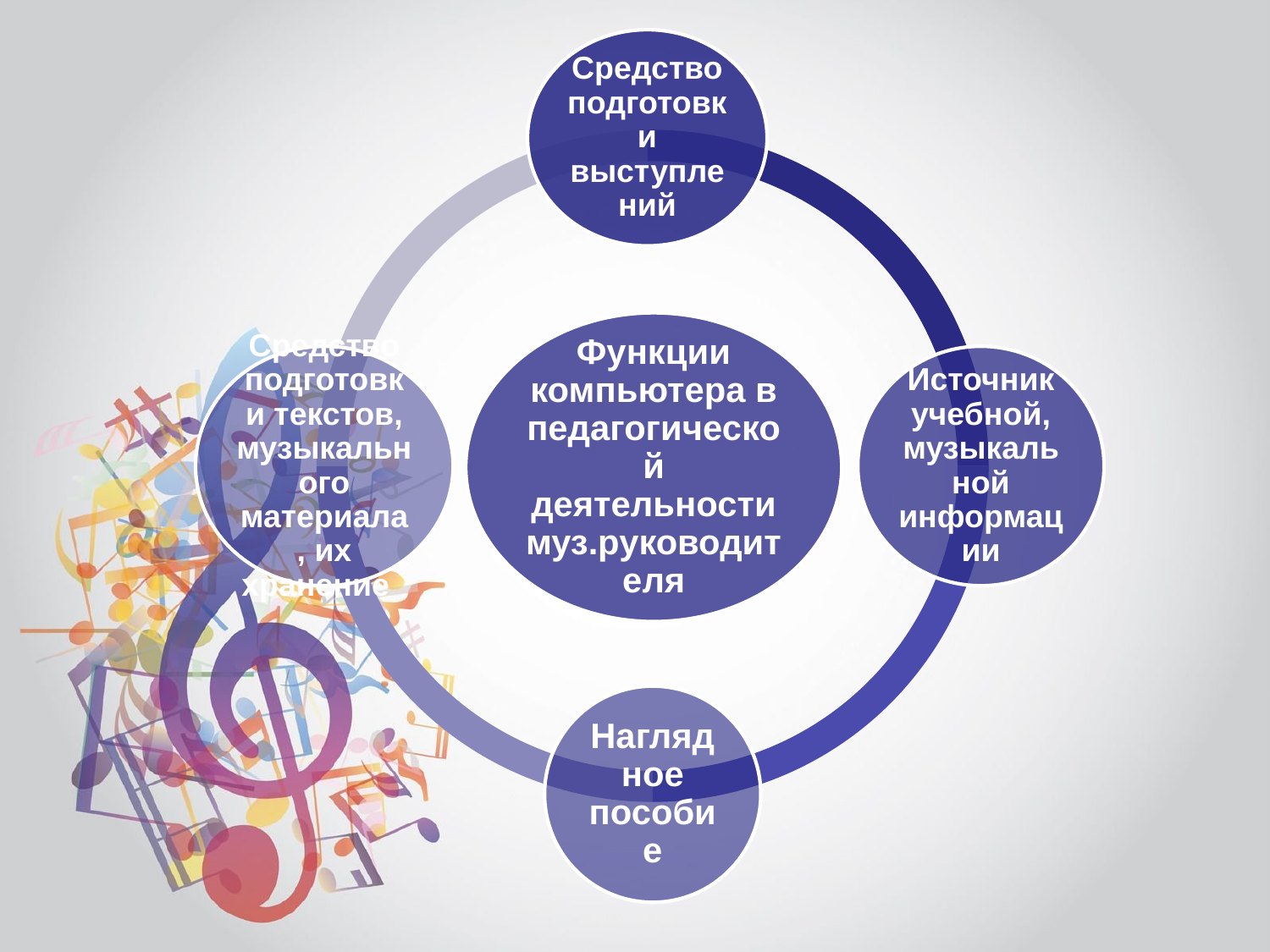

Функции компьютера в педагогической деятельности муз.руководителя
Средство подготовки выступлений
Источник учебной, музыкальной информации
Наглядное пособие
Средство подготовки текстов, музыкального материала, их хранение